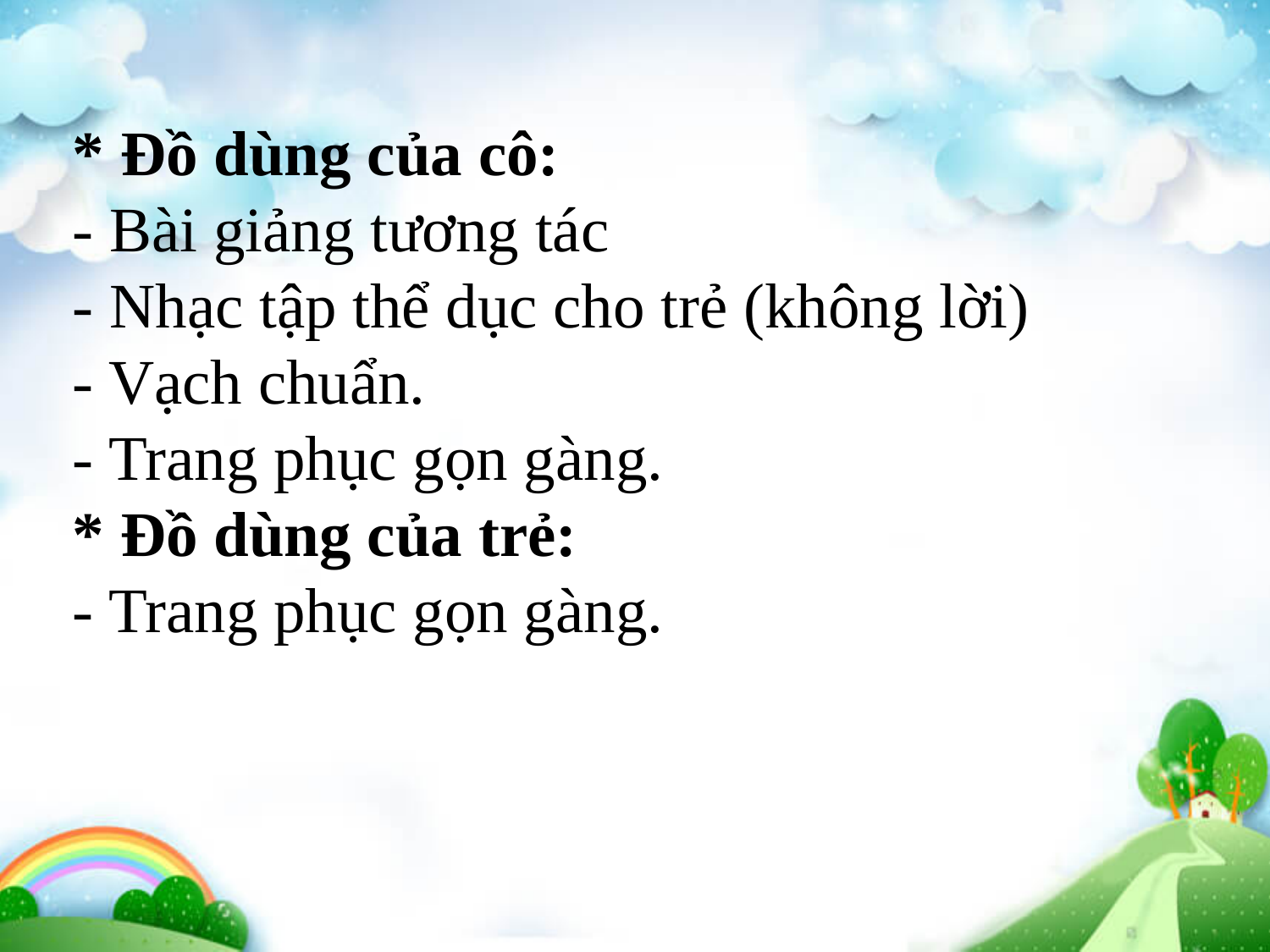

* Đồ dùng của cô:
- Bài giảng tương tác
- Nhạc tập thể dục cho trẻ (không lời)
- Vạch chuẩn.
- Trang phục gọn gàng.
* Đồ dùng của trẻ:
- Trang phục gọn gàng.